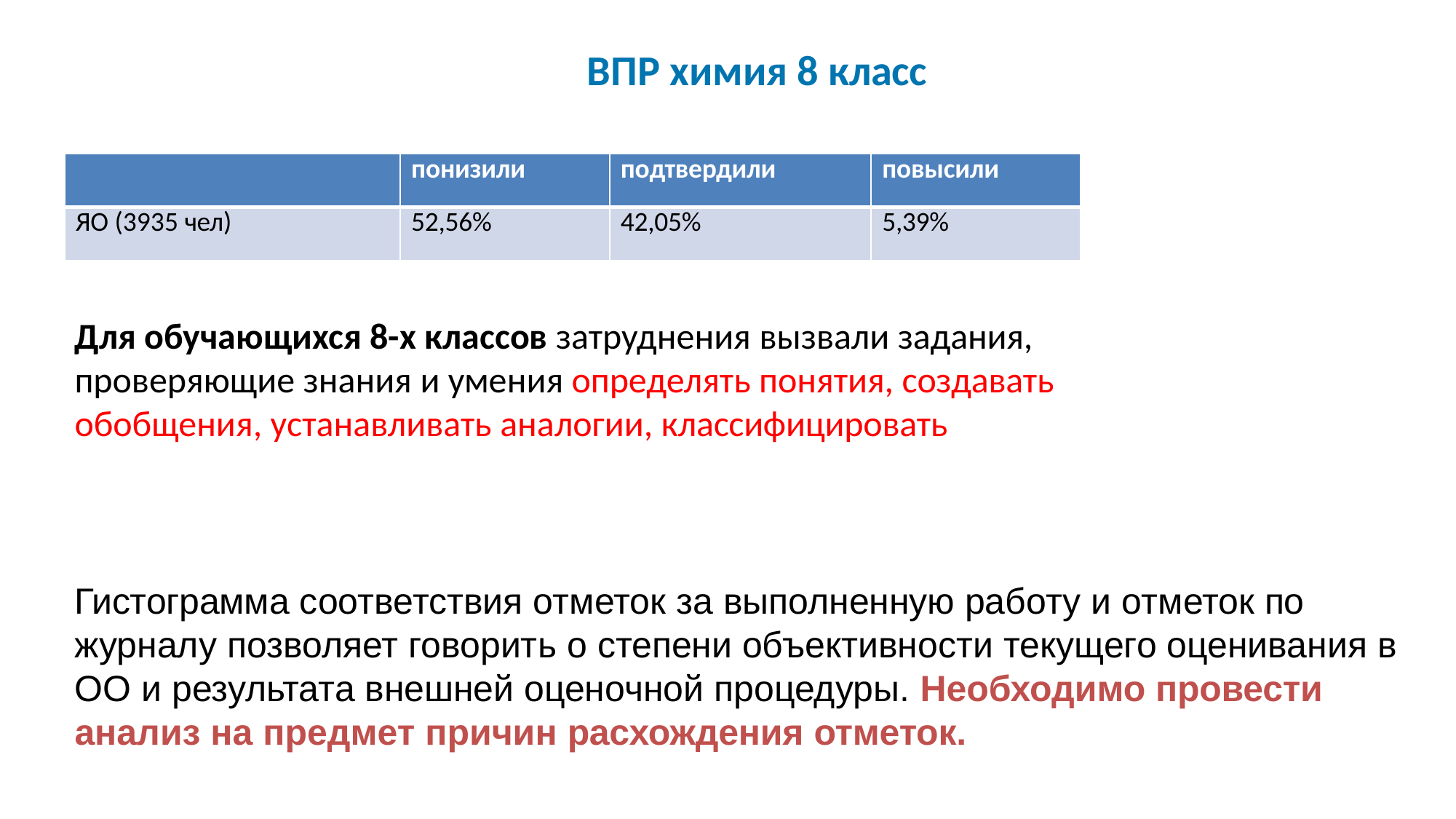

# ВПР химия 8 класс
|  | понизили | подтвердили | повысили |
| --- | --- | --- | --- |
| ЯО (3935 чел) | 52,56% | 42,05% | 5,39% |
Для обучающихся 8-х классов затруднения вызвали задания, проверяющие знания и умения определять понятия, создавать обобщения, устанавливать аналогии, классифицировать
Гистограмма соответствия отметок за выполненную работу и отметок по журналу позволяет говорить о степени объективности текущего оценивания в ОО и результата внешней оценочной процедуры. Необходимо провести анализ на предмет причин расхождения отметок.